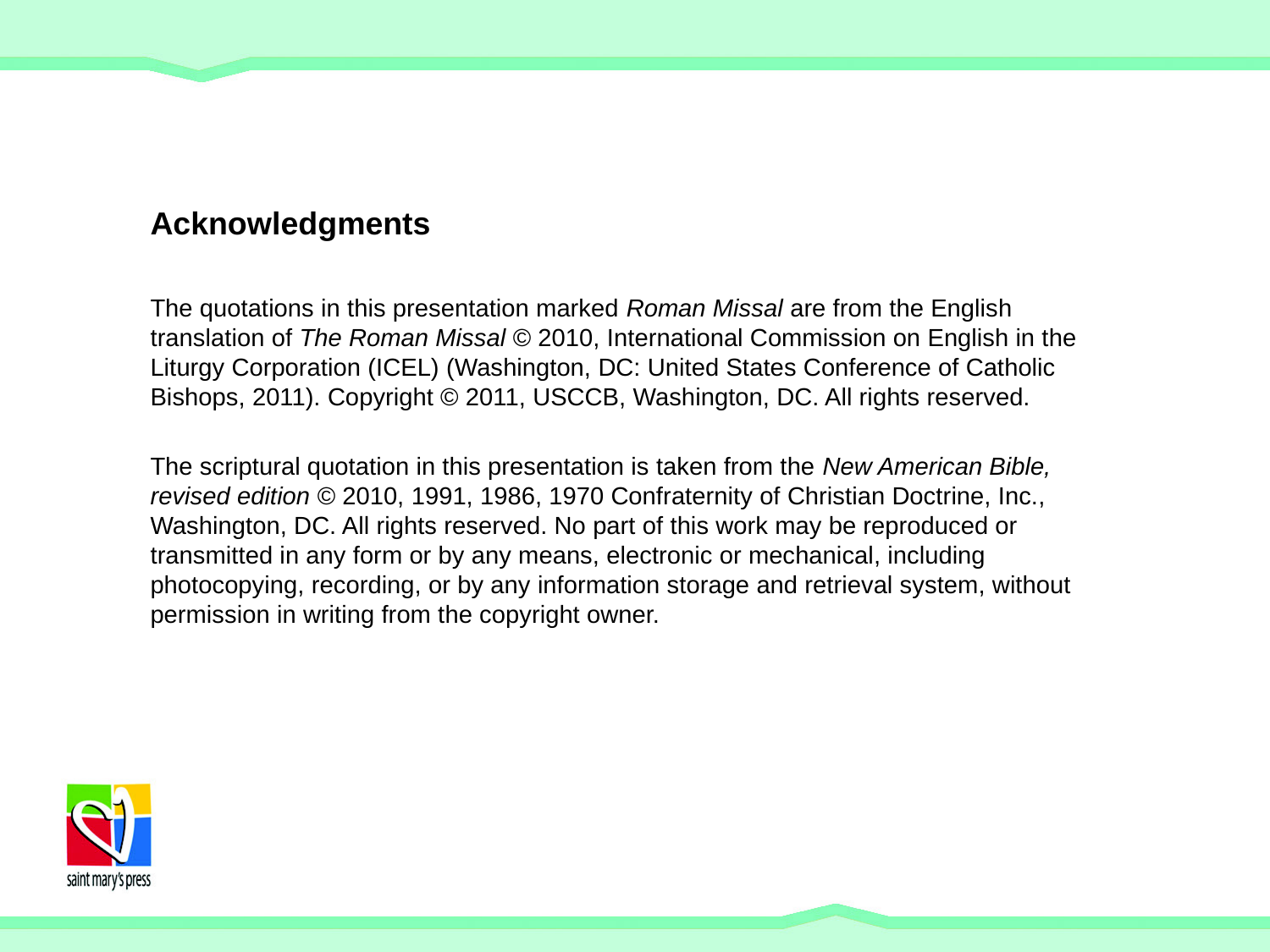

# Acknowledgments
The quotations in this presentation marked Roman Missal are from the English translation of The Roman Missal © 2010, International Commission on English in the Liturgy Corporation (ICEL) (Washington, DC: United States Conference of Catholic Bishops, 2011). Copyright © 2011, USCCB, Washington, DC. All rights reserved.

The scriptural quotation in this presentation is taken from the New American Bible, revised edition © 2010, 1991, 1986, 1970 Confraternity of Christian Doctrine, Inc., Washington, DC. All rights reserved. No part of this work may be reproduced or transmitted in any form or by any means, electronic or mechanical, including photocopying, recording, or by any information storage and retrieval system, without permission in writing from the copyright owner.